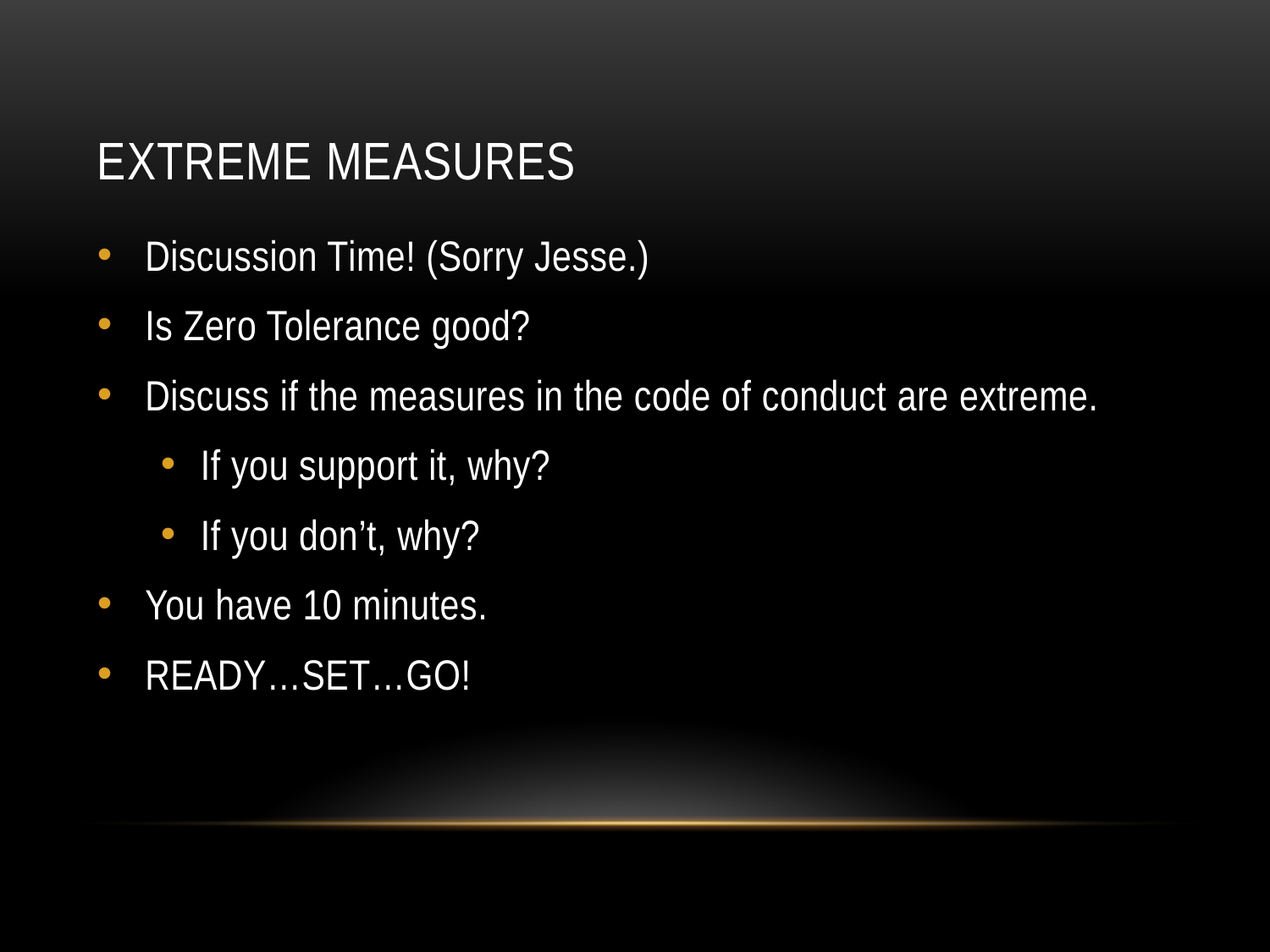

# Extreme Measures
Discussion Time! (Sorry Jesse.)
Is Zero Tolerance good?
Discuss if the measures in the code of conduct are extreme.
If you support it, why?
If you don’t, why?
You have 10 minutes.
READY…SET…GO!